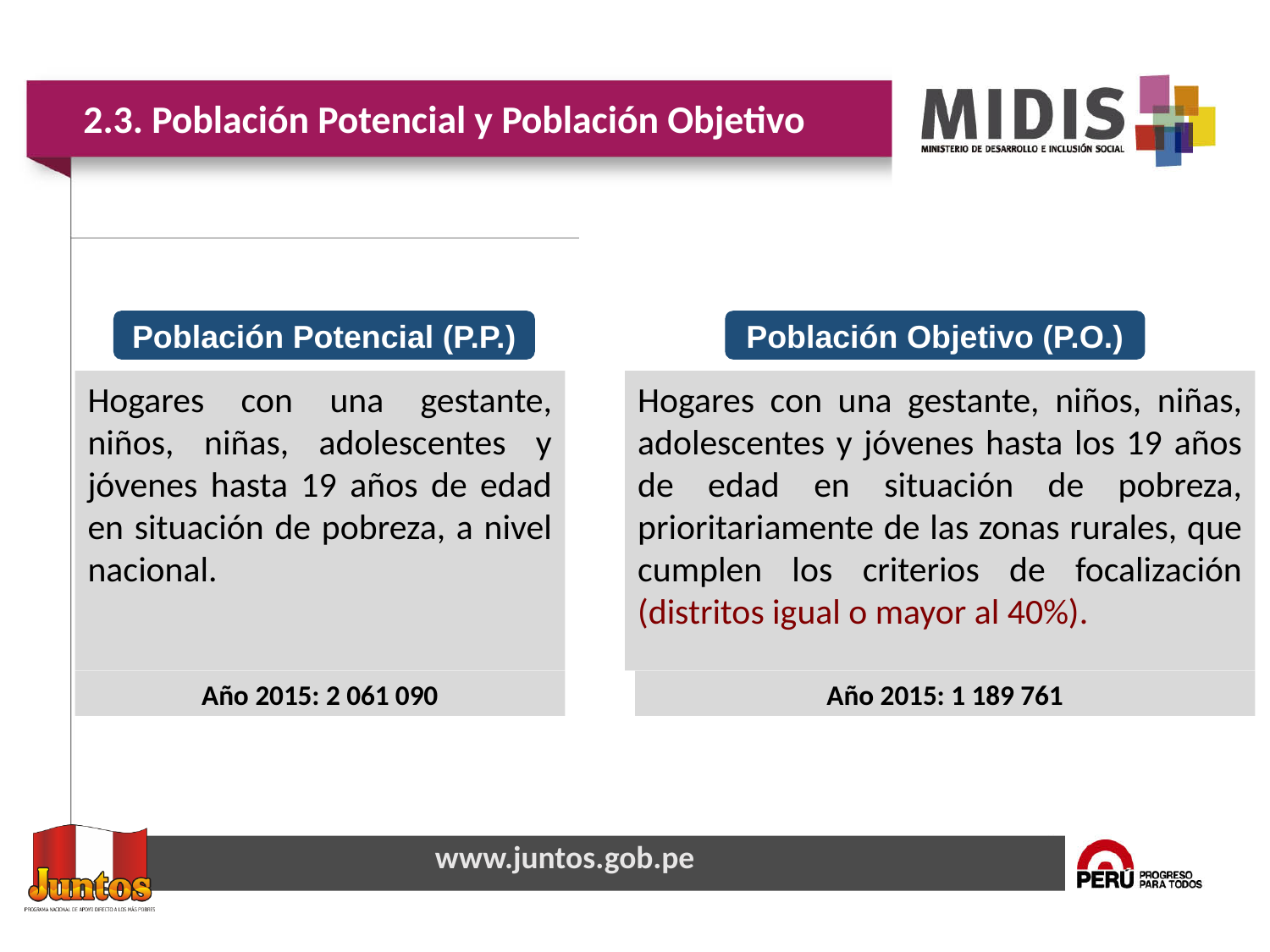

2.3. Población Potencial y Población Objetivo
Población Potencial (P.P.)
Población Objetivo (P.O.)
Hogares con una gestante, niños, niñas, adolescentes y jóvenes hasta 19 años de edad en situación de pobreza, a nivel nacional.
Hogares con una gestante, niños, niñas, adolescentes y jóvenes hasta los 19 años de edad en situación de pobreza, prioritariamente de las zonas rurales, que cumplen los criterios de focalización (distritos igual o mayor al 40%).
Año 2015: 2 061 090
Año 2015: 1 189 761